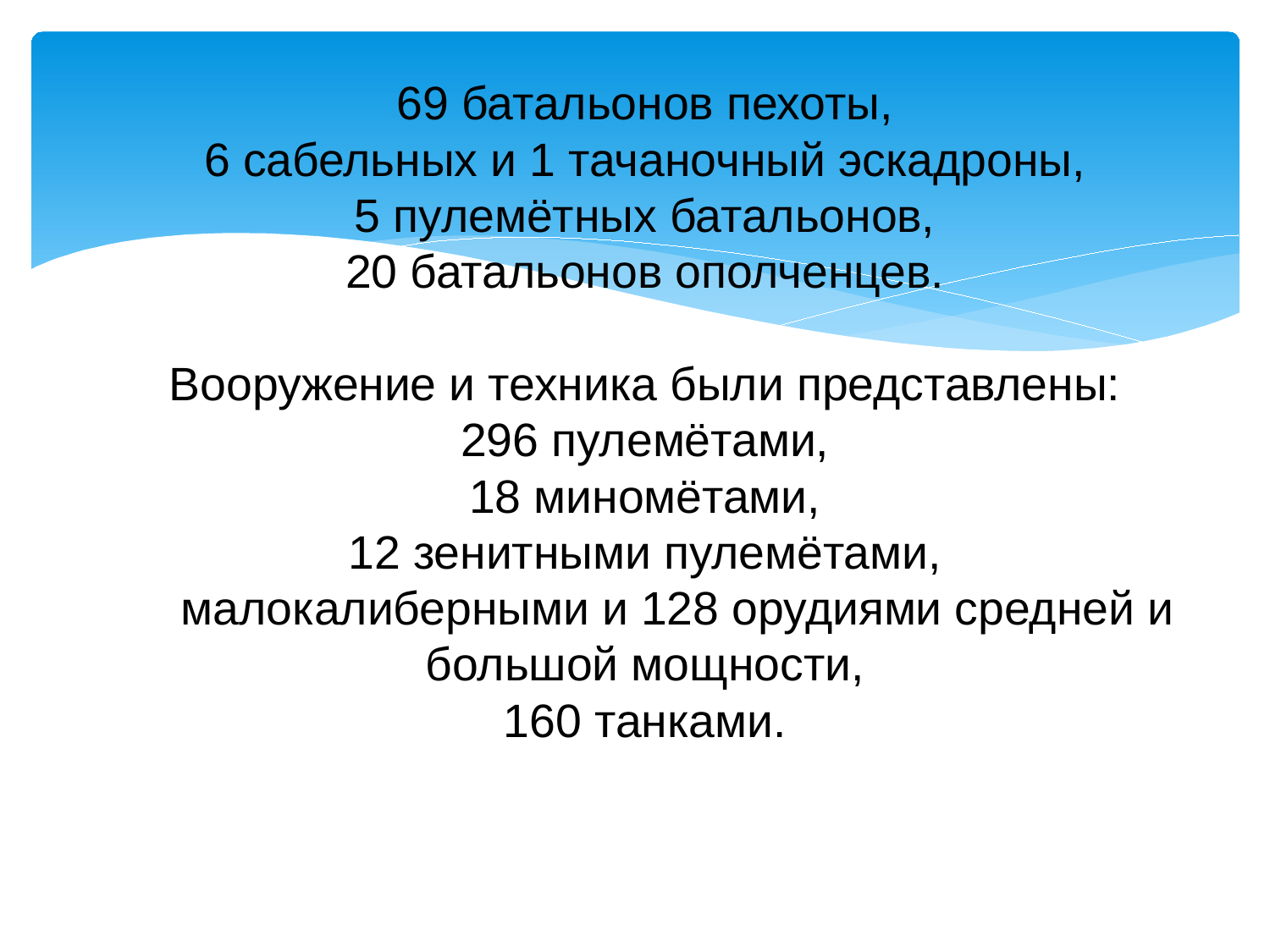

# 69 батальонов пехоты, 6 сабельных и 1 тачаночный эскадроны, 5 пулемётных батальонов, 20 батальонов ополченцев. Вооружение и техника были представлены: 296 пулемётами, 18 миномётами, 12 зенитными пулемётами, 12 малокалиберными и 128 орудиями средней и большой мощности, 160 танками.